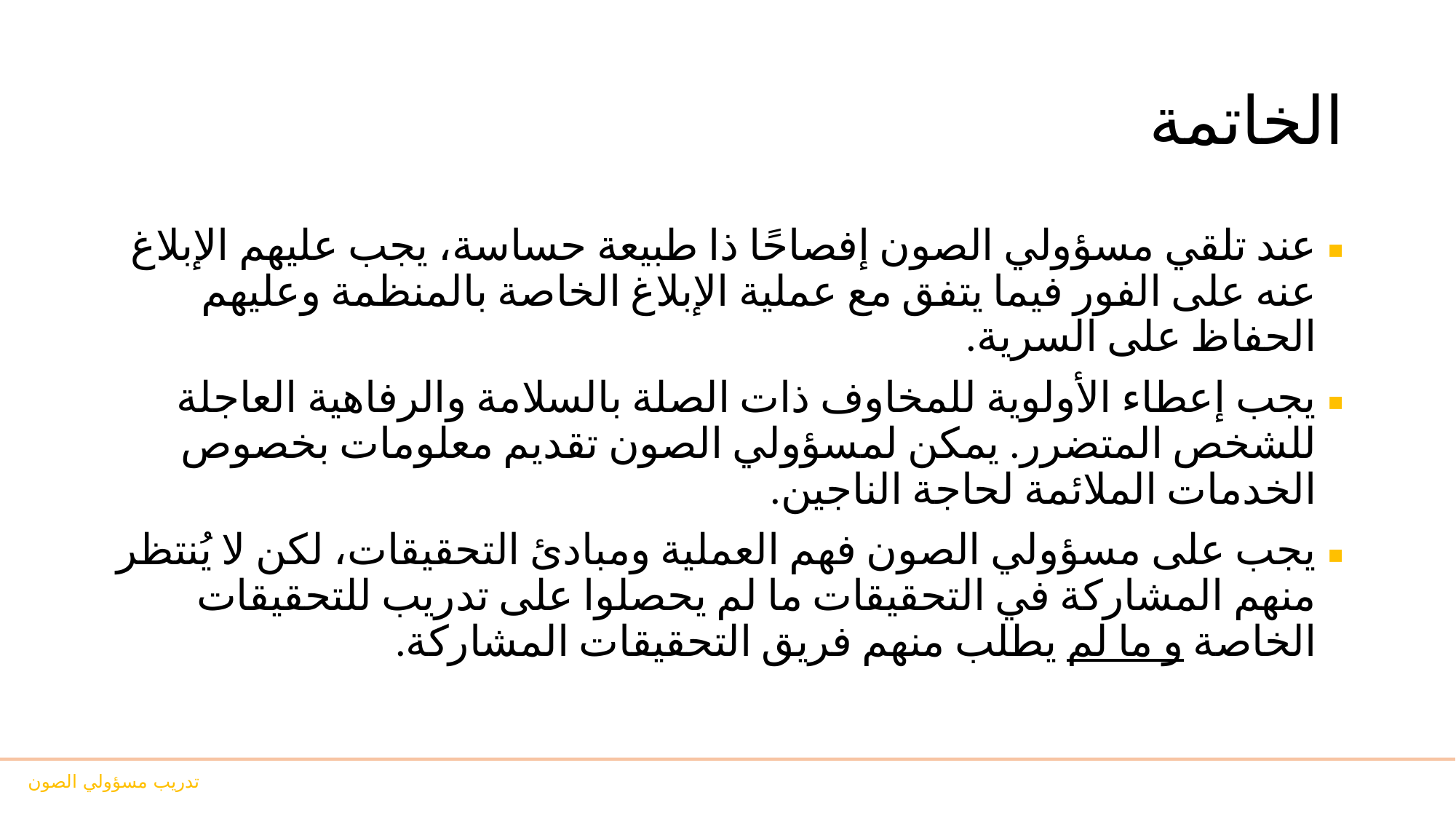

# الخاتمة
عند تلقي مسؤولي الصون إفصاحًا ذا طبيعة حساسة، يجب عليهم الإبلاغ عنه على الفور فيما يتفق مع عملية الإبلاغ الخاصة بالمنظمة وعليهم الحفاظ على السرية.
يجب إعطاء الأولوية للمخاوف ذات الصلة بالسلامة والرفاهية العاجلة للشخص المتضرر. يمكن لمسؤولي الصون تقديم معلومات بخصوص الخدمات الملائمة لحاجة الناجين.
يجب على مسؤولي الصون فهم العملية ومبادئ التحقيقات، لكن لا يُنتظر منهم المشاركة في التحقيقات ما لم يحصلوا على تدريب للتحقيقات الخاصة و ما لم يطلب منهم فريق التحقيقات المشاركة.

تدريب مسؤولي الصون